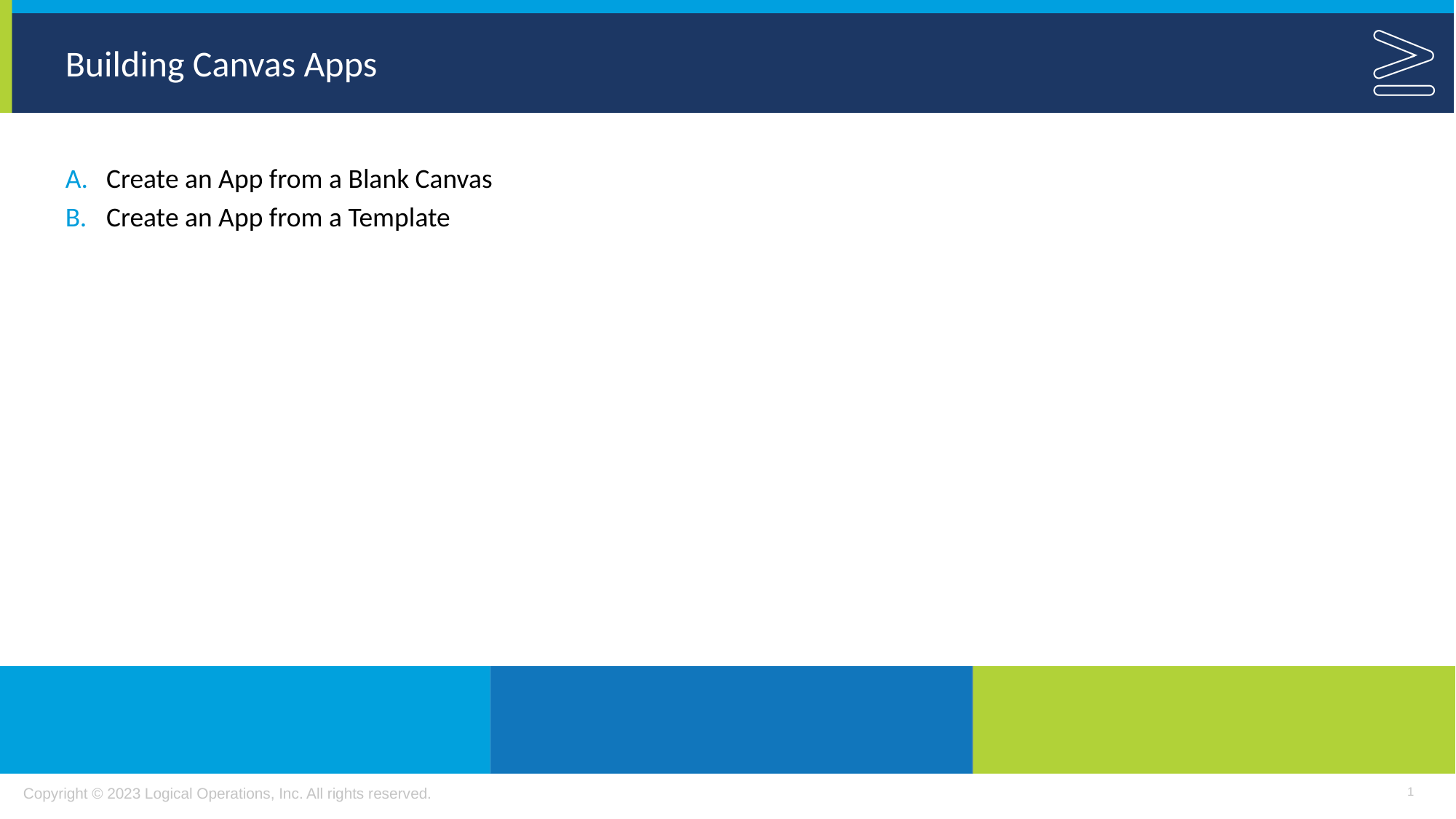

# Building Canvas Apps
Create an App from a Blank Canvas
Create an App from a Template
1